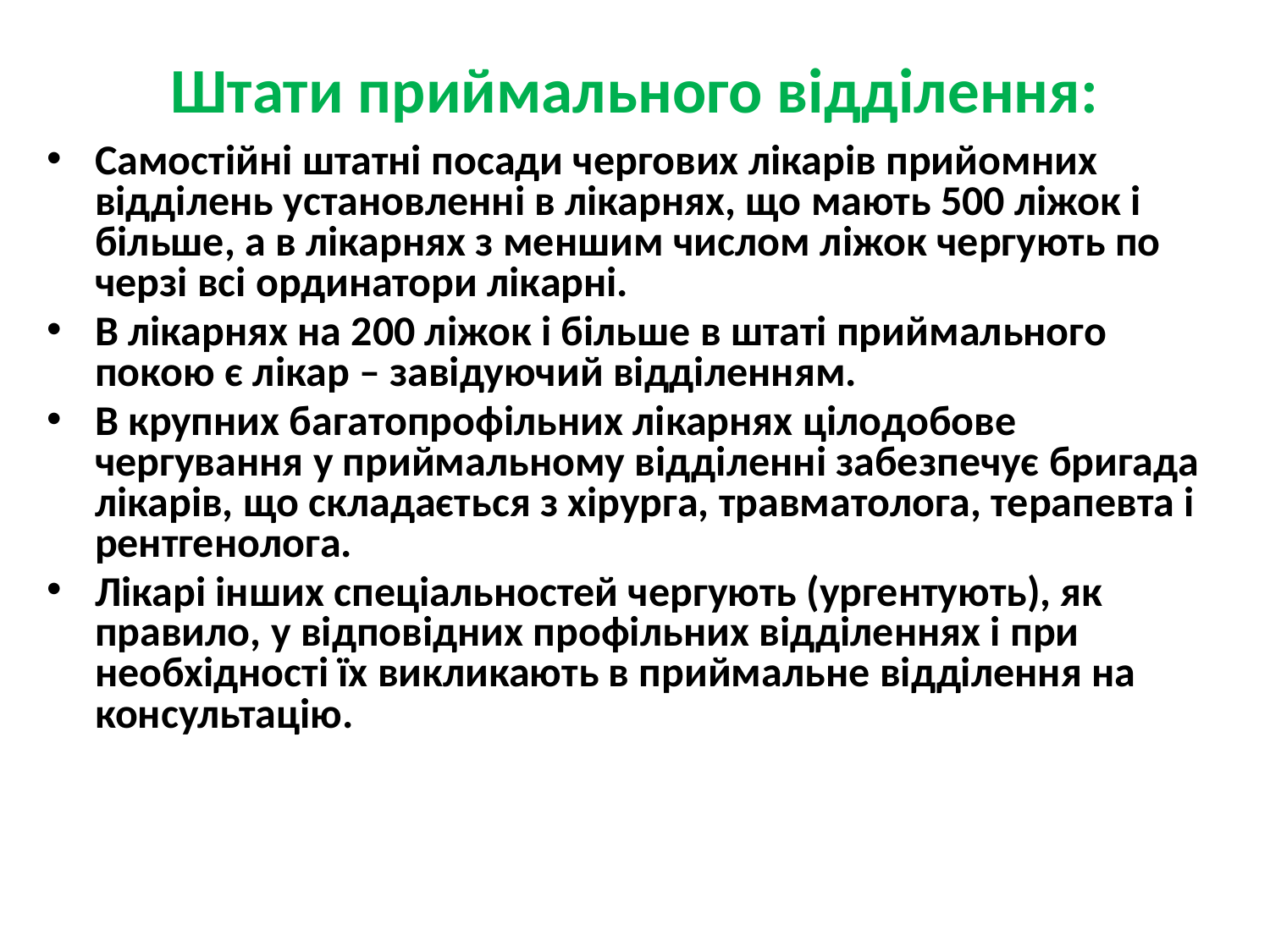

Штати приймального відділення:
Самостійні штатні посади чергових лікарів прийомних відділень установленні в лікарнях, що мають 500 ліжок і більше, а в лікарнях з меншим числом ліжок чергують по черзі всі ординатори лікарні.
В лікарнях на 200 ліжок і більше в штаті приймального покою є лікар – завідуючий відділенням.
В крупних багатопрофільних лікарнях цілодобове чергування у приймальному відділенні забезпечує бригада лікарів, що складається з хірурга, травматолога, терапевта і рентгенолога.
Лікарі інших спеціальностей чергують (ургентують), як  правило, у відповідних профільних відділеннях і при необхідності їх викликають в приймальне відділення на консультацію.